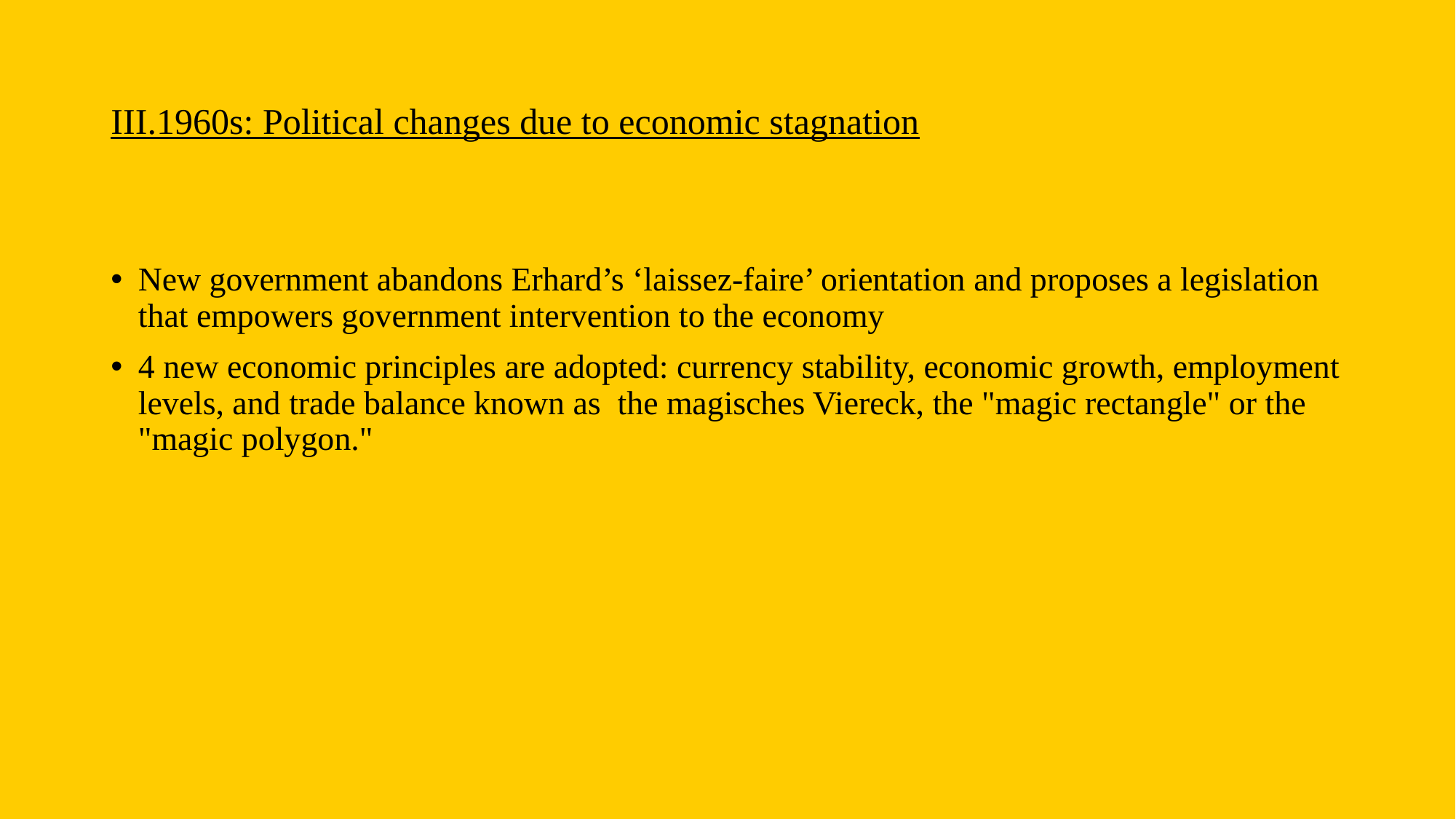

# III.1960s: Political changes due to economic stagnation

New government abandons Erhard’s ‘laissez-faire’ orientation and proposes a legislation that empowers government intervention to the economy
4 new economic principles are adopted: currency stability, economic growth, employment levels, and trade balance known as  the magisches Viereck, the "magic rectangle" or the "magic polygon."